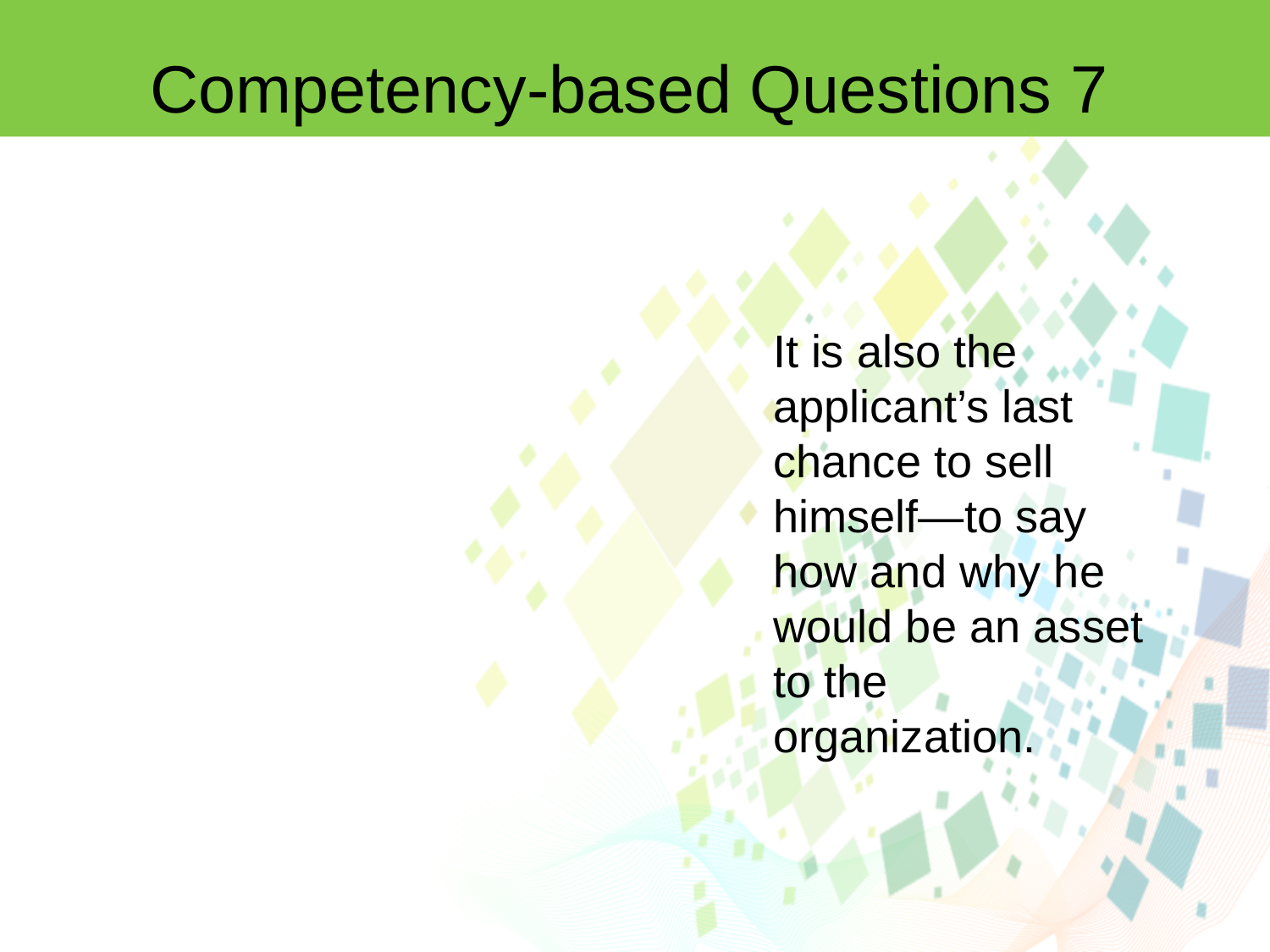

Competency-based Questions 7
It is also the applicant’s last chance to sell himself—to say how and why he would be an asset to the organization.